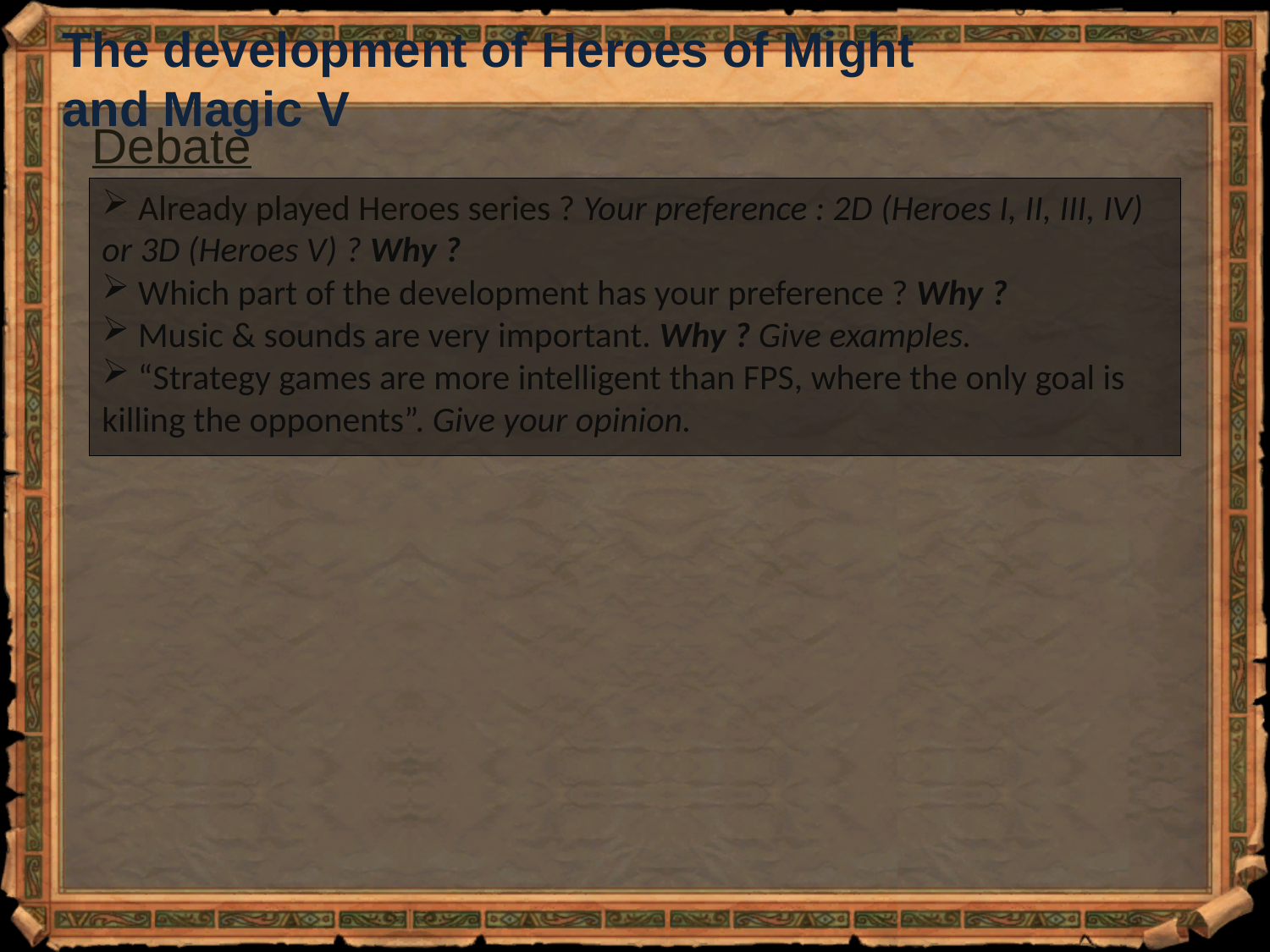

The development of Heroes of Might and Magic V
Debate
 Already played Heroes series ? Your preference : 2D (Heroes I, II, III, IV) or 3D (Heroes V) ? Why ?
 Which part of the development has your preference ? Why ?
 Music & sounds are very important. Why ? Give examples.
 “Strategy games are more intelligent than FPS, where the only goal is killing the opponents”. Give your opinion.